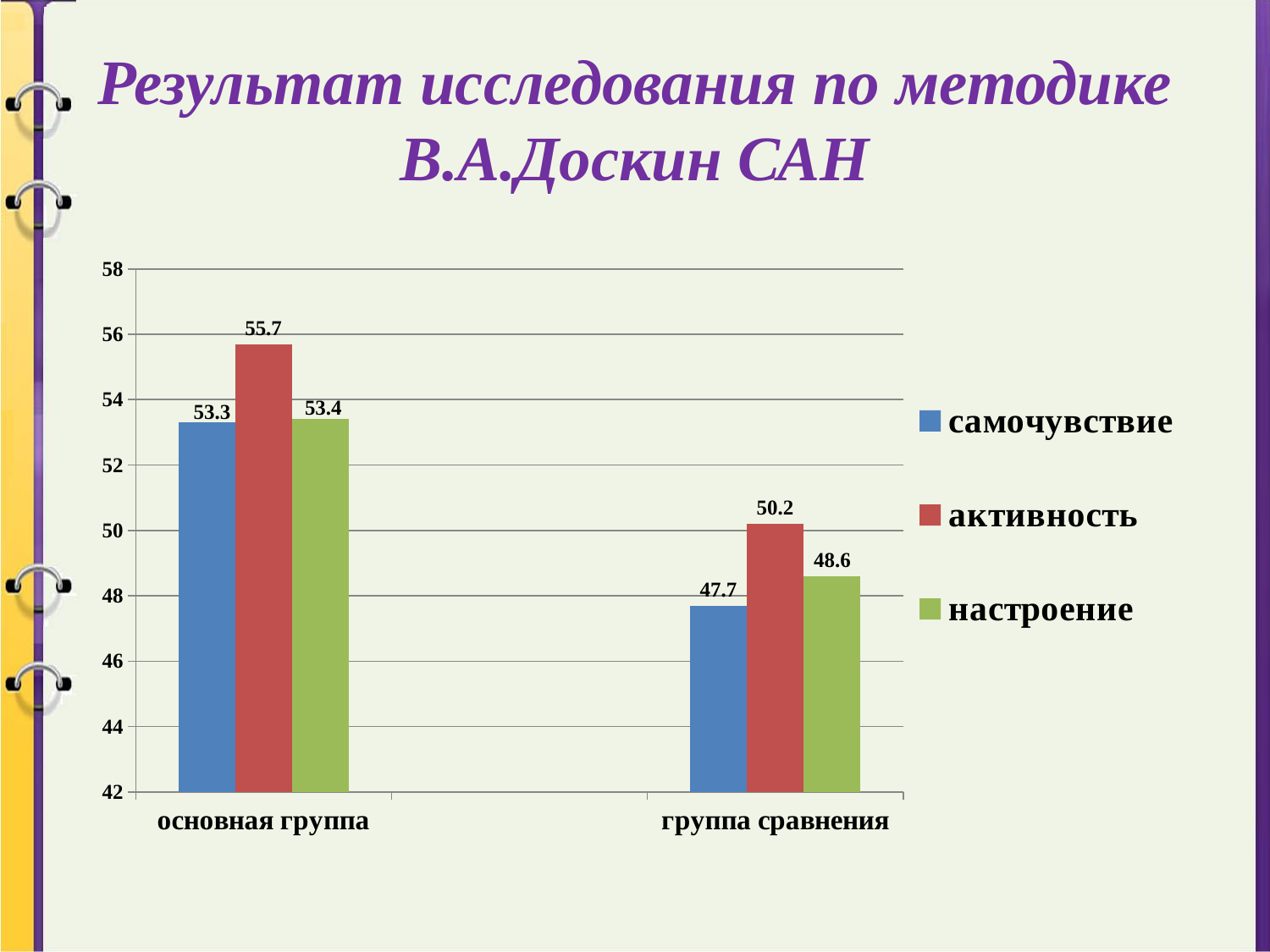

# Результат исследования по методике В.А.Доскин САН

### Chart

| Category | самочувствие | активность | настроение |
|---|---|---|---|
| основная группа | 53.3 | 55.7 | 53.4 |
|  | None | None | None |
| группа сравнения | 47.7 | 50.2 | 48.6 |